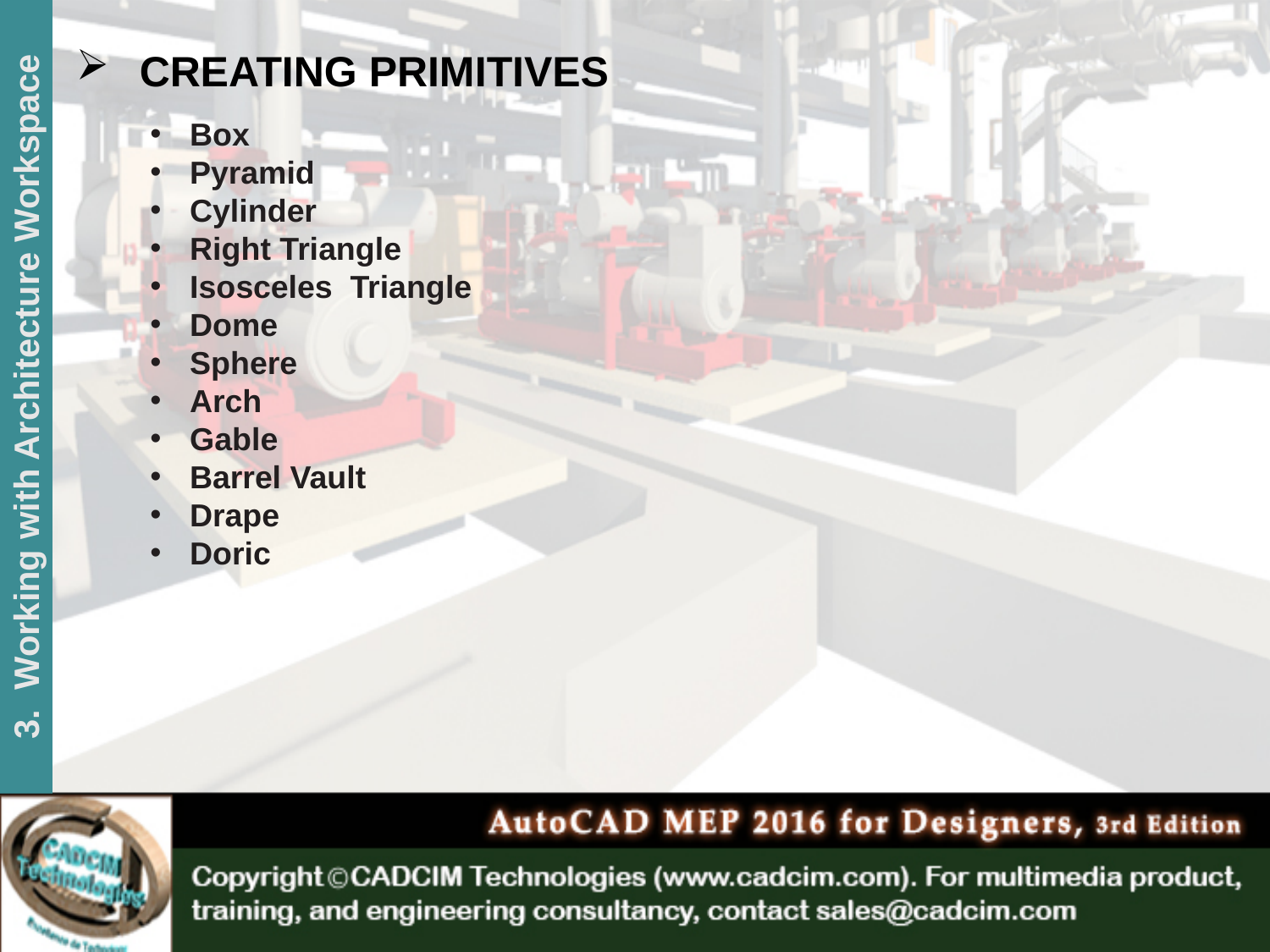

CREATING PRIMITIVES

Box
Pyramid
Cylinder
Right Triangle
Isosceles  Triangle
Dome
Sphere
Arch
Gable
Barrel Vault
Drape
Doric